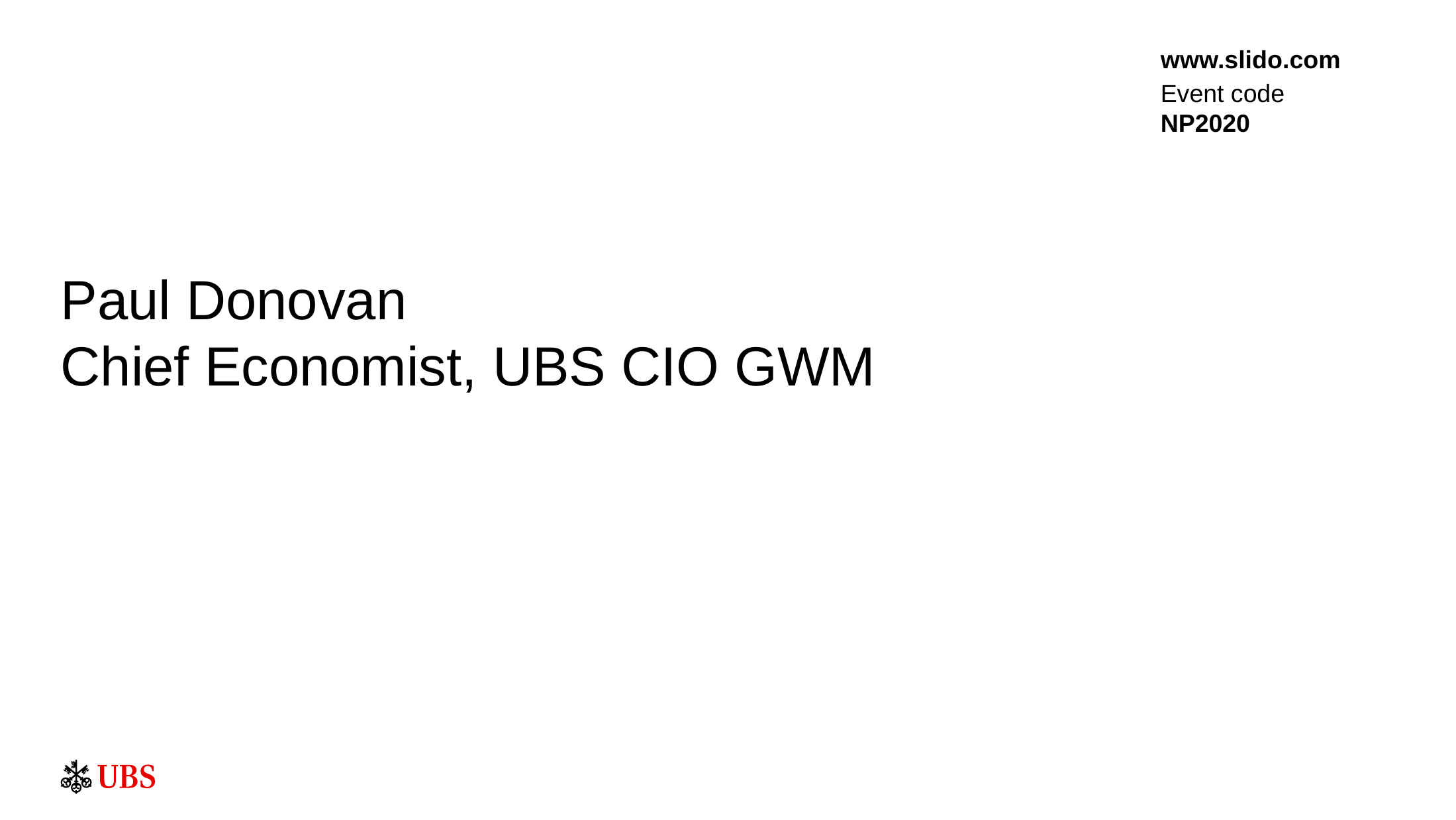

www.slido.com
Event code NP2020
Paul Donovan
Chief Economist, UBS CIO GWM